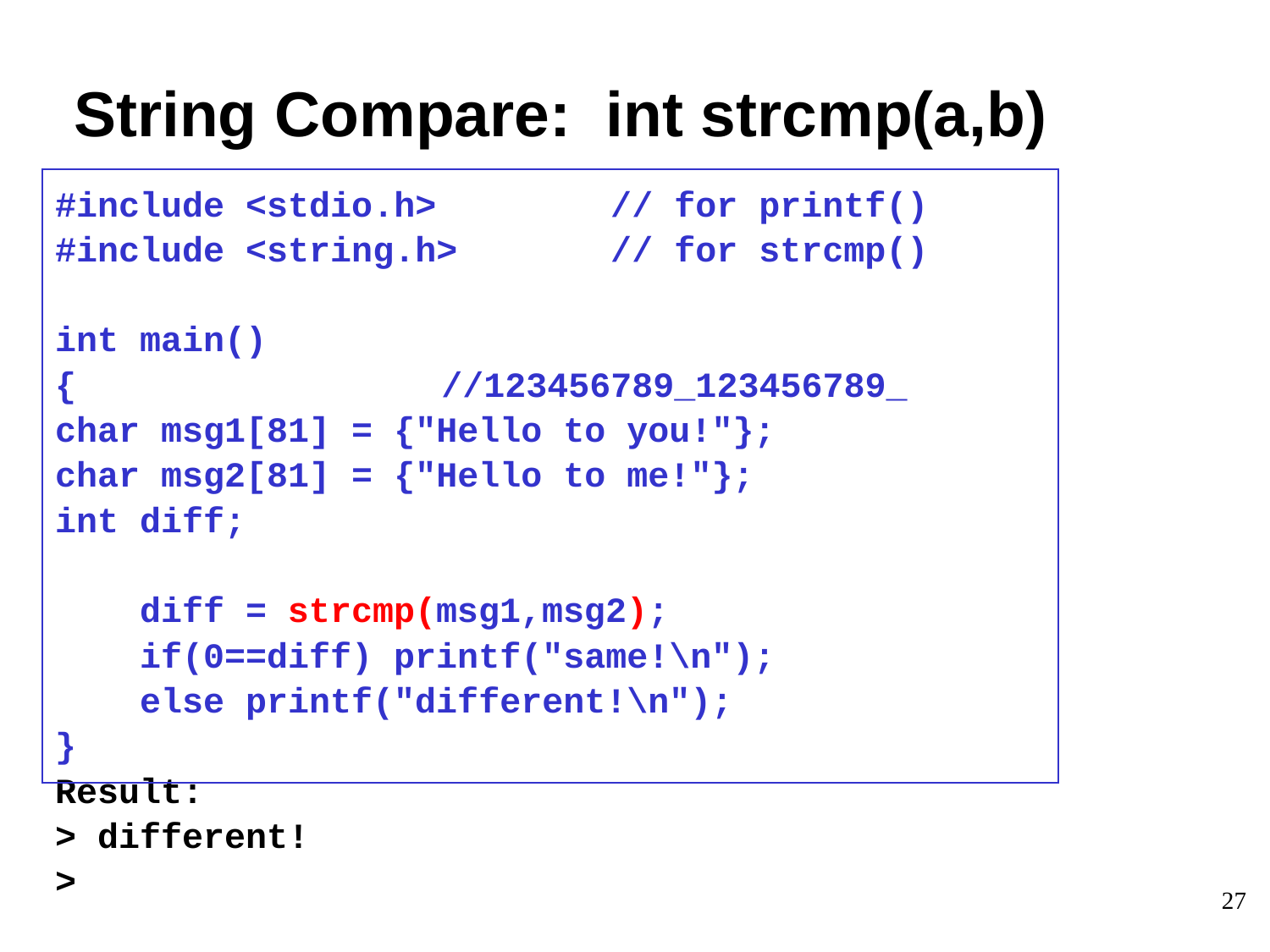

# String Compare:  int strcmp(a,b)

#include <stdio.h>		// for printf()
#include <string.h>		// for strcmp()

int main()
{			    //123456789_123456789_
char msg1[81] = {"Hello to you!"};
char msg2[81] = {"Hello to me!"};
int diff;

    diff = strcmp(msg1,msg2);
    if(0==diff) printf("same!\n");
    else printf("different!\n");
}
Result:
> different!
>
27